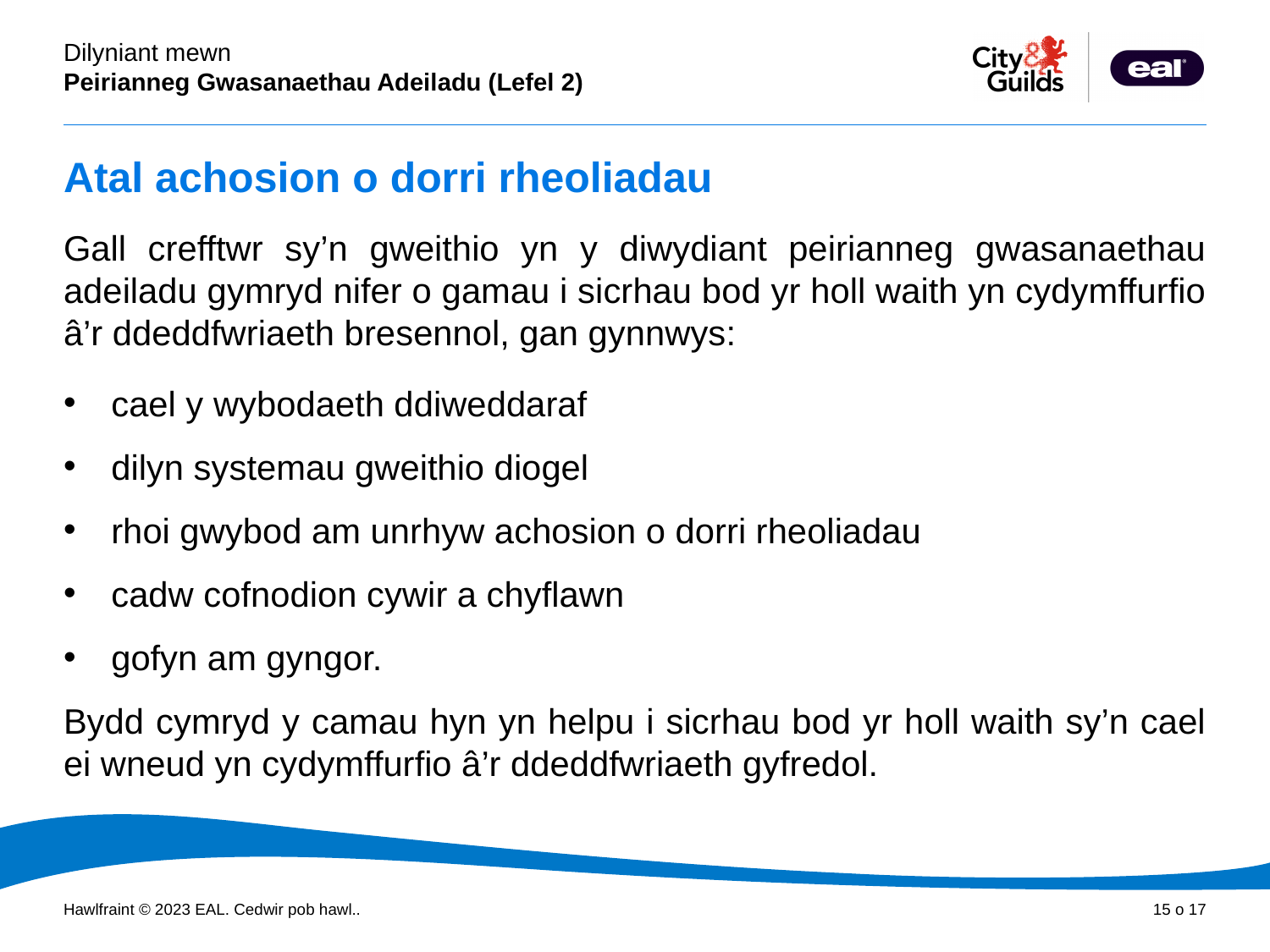

# Atal achosion o dorri rheoliadau
Gall crefftwr sy’n gweithio yn y diwydiant peirianneg gwasanaethau adeiladu gymryd nifer o gamau i sicrhau bod yr holl waith yn cydymffurfio â’r ddeddfwriaeth bresennol, gan gynnwys:
cael y wybodaeth ddiweddaraf
dilyn systemau gweithio diogel
rhoi gwybod am unrhyw achosion o dorri rheoliadau
cadw cofnodion cywir a chyflawn
gofyn am gyngor.
Bydd cymryd y camau hyn yn helpu i sicrhau bod yr holl waith sy’n cael ei wneud yn cydymffurfio â’r ddeddfwriaeth gyfredol.